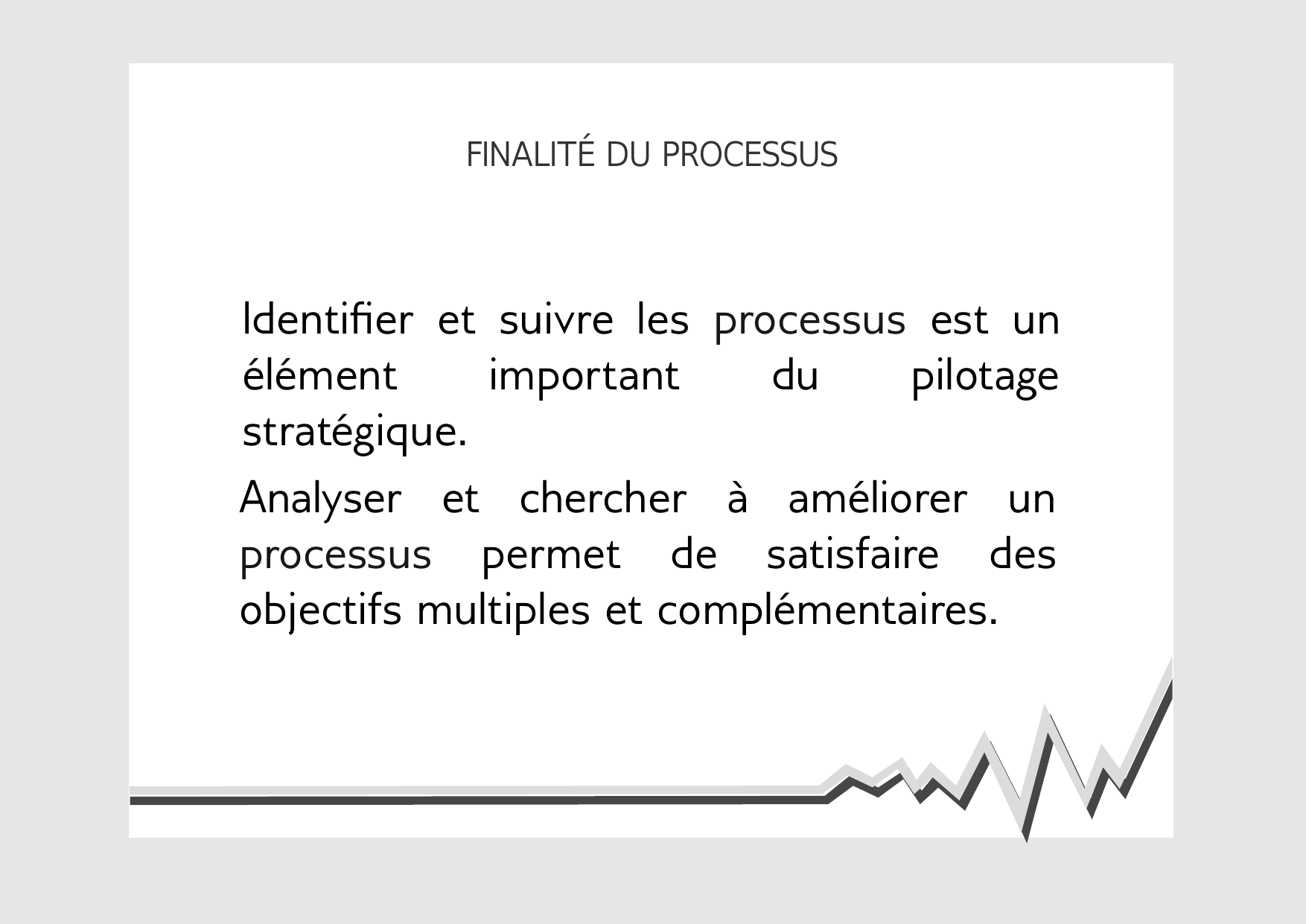

FINALITÉ DU PROCESSUS
Identifier et suivre les processus est un élément important du pilotage stratégique.
Analyser et chercher à améliorer un processus permet de satisfaire des objectifs multiples et complémentaires.